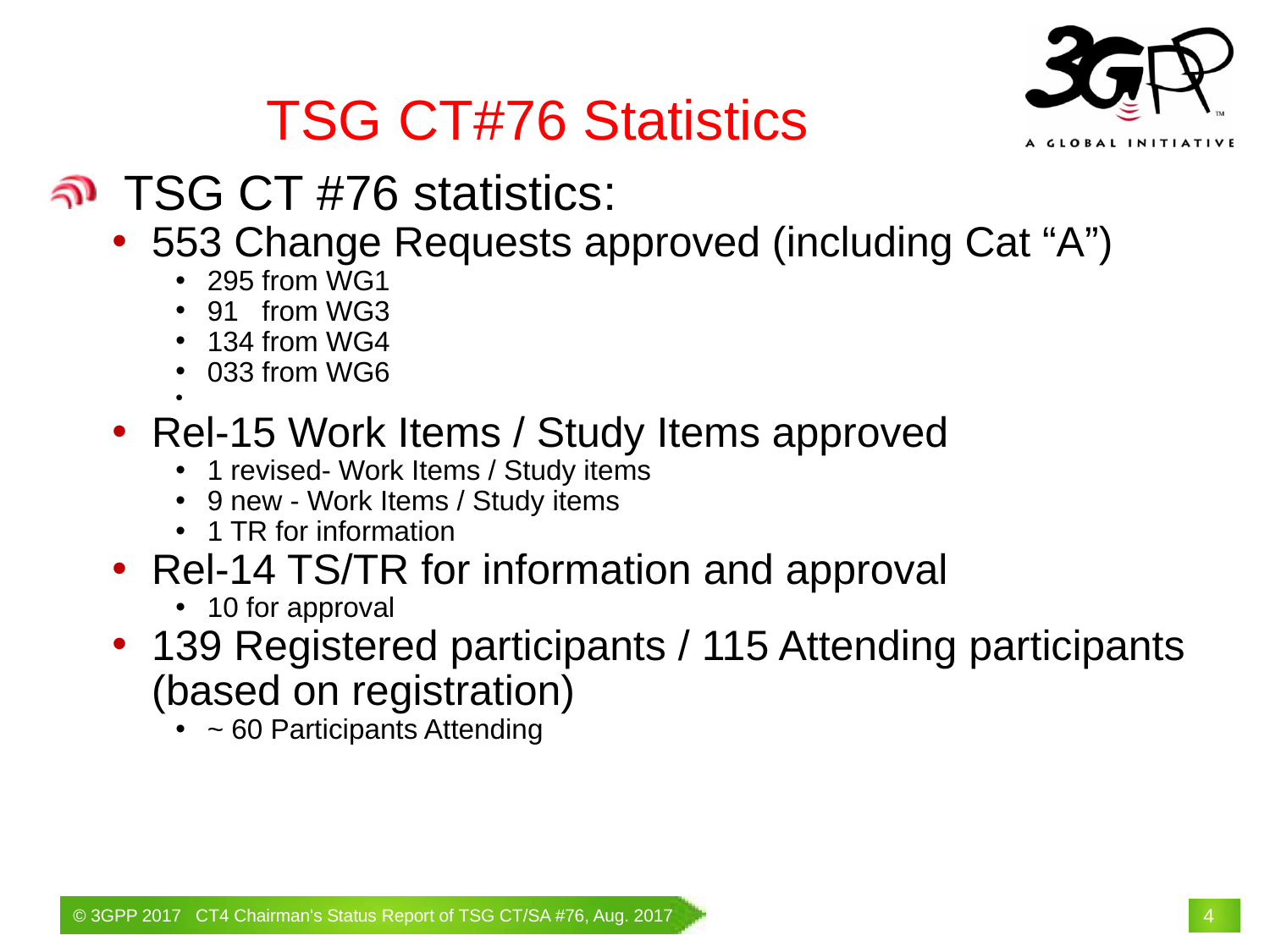

TSG CT#76 Statistics
  TSG CT #76 statistics:
553 Change Requests approved (including Cat “A”)
295 from WG1
91   from WG3
134 from WG4
033 from WG6

Rel-15 Work Items / Study Items approved
1 revised- Work Items / Study items
9 new - Work Items / Study items
1 TR for information
Rel-14 TS/TR for information and approval
10 for approval
139 Registered participants / 115 Attending participants (based on registration)
~ 60 Participants Attending